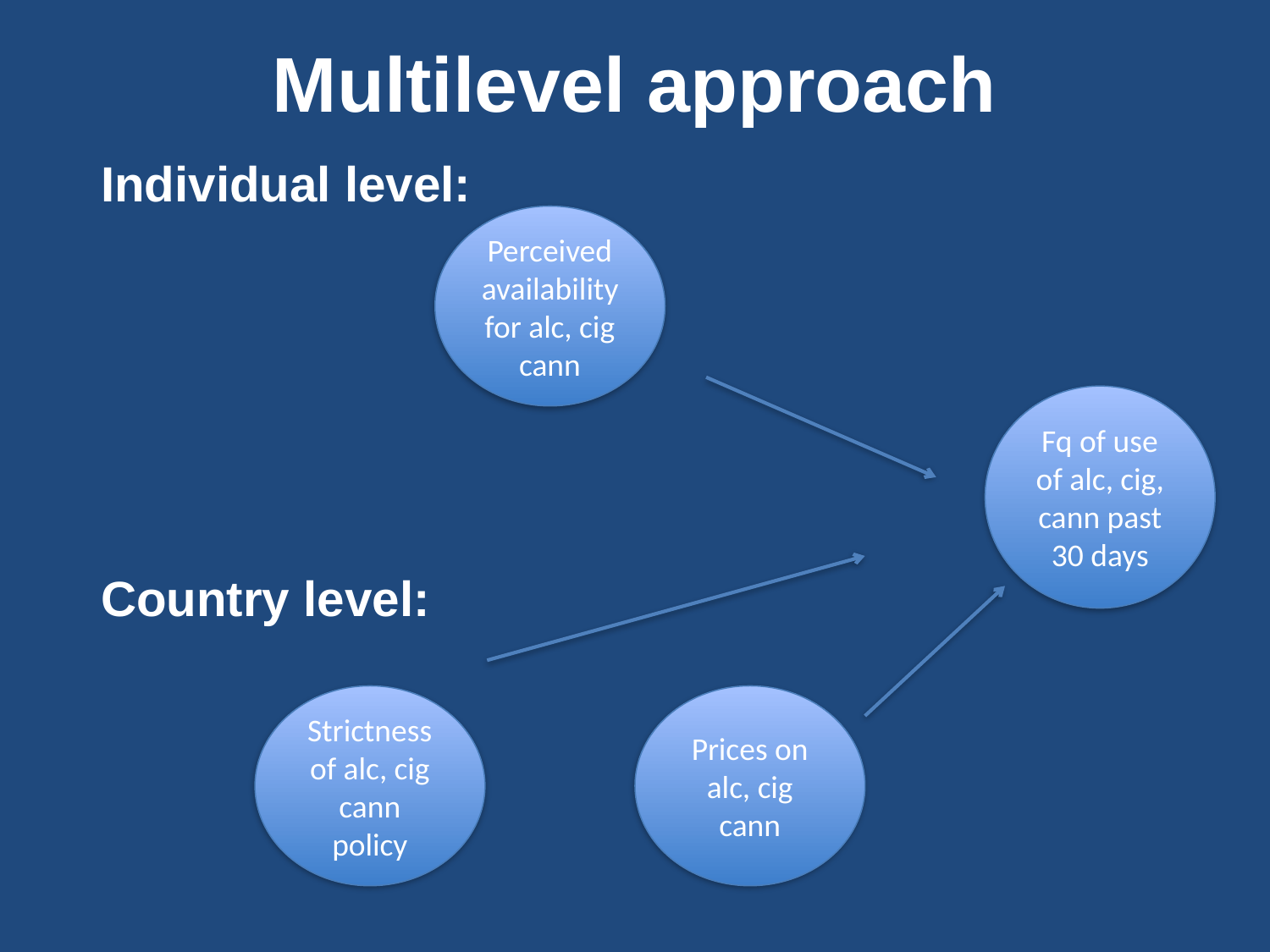

# Multilevel approach
Individual level:

Country level:

Perceived availability for alc, cig cann
Fq of use of alc, cig, cann past 30 days
Strictness of alc, cig cann policy
Prices on alc, cig cann